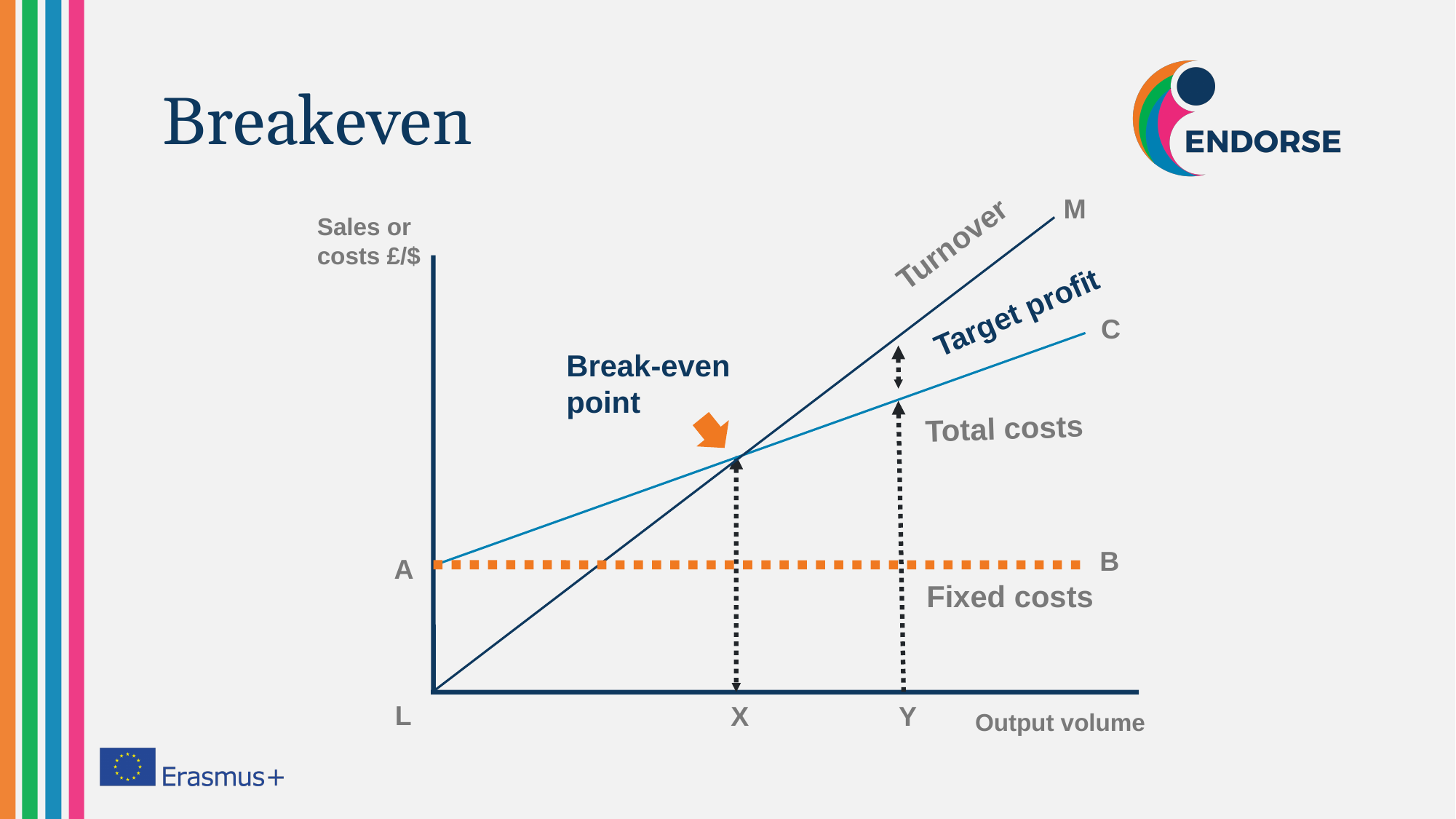

# Breakeven
M
Sales or costs £/$
Turnover

Target profit
C

Break-even point

Total costs

B
A

Fixed costs
L
X
Y
Output volume